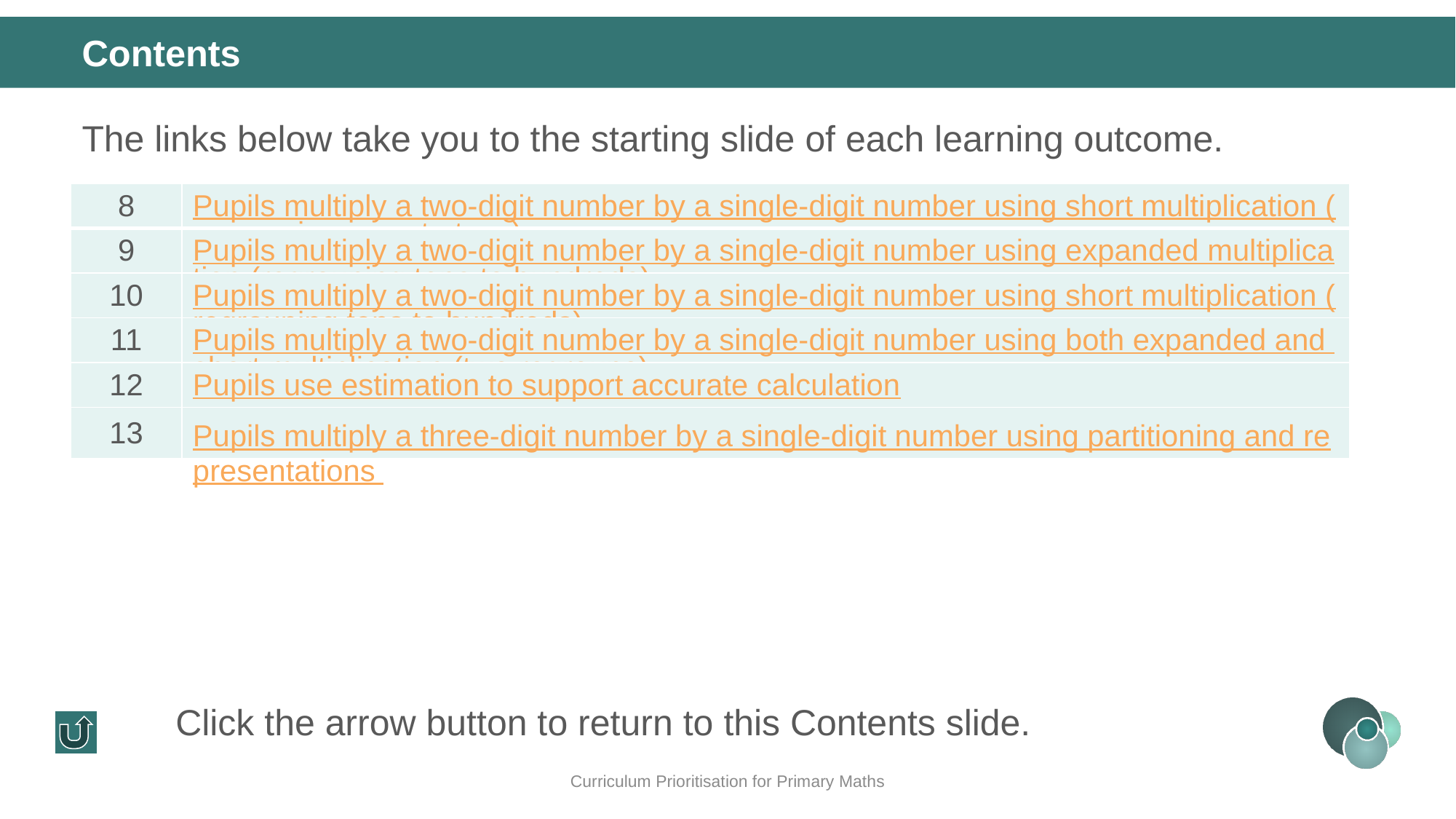

Contents
The links below take you to the starting slide of each learning outcome.
| 8 | Pupils multiply a two-digit number by a single-digit number using short multiplication (regrouping ones to tens) |
| --- | --- |
| 9 | Pupils multiply a two-digit number by a single-digit number using expanded multiplication (regrouping tens to hundreds) |
| 10 | Pupils multiply a two-digit number by a single-digit number using short multiplication (regrouping tens to hundreds) |
| 11 | Pupils multiply a two-digit number by a single-digit number using both expanded and short multiplication (two regroups) |
| 12 | Pupils use estimation to support accurate calculation |
| 13 | Pupils multiply a three-digit number by a single-digit number using partitioning and representations |
Click the arrow button to return to this Contents slide.

Curriculum Prioritisation for Primary Maths